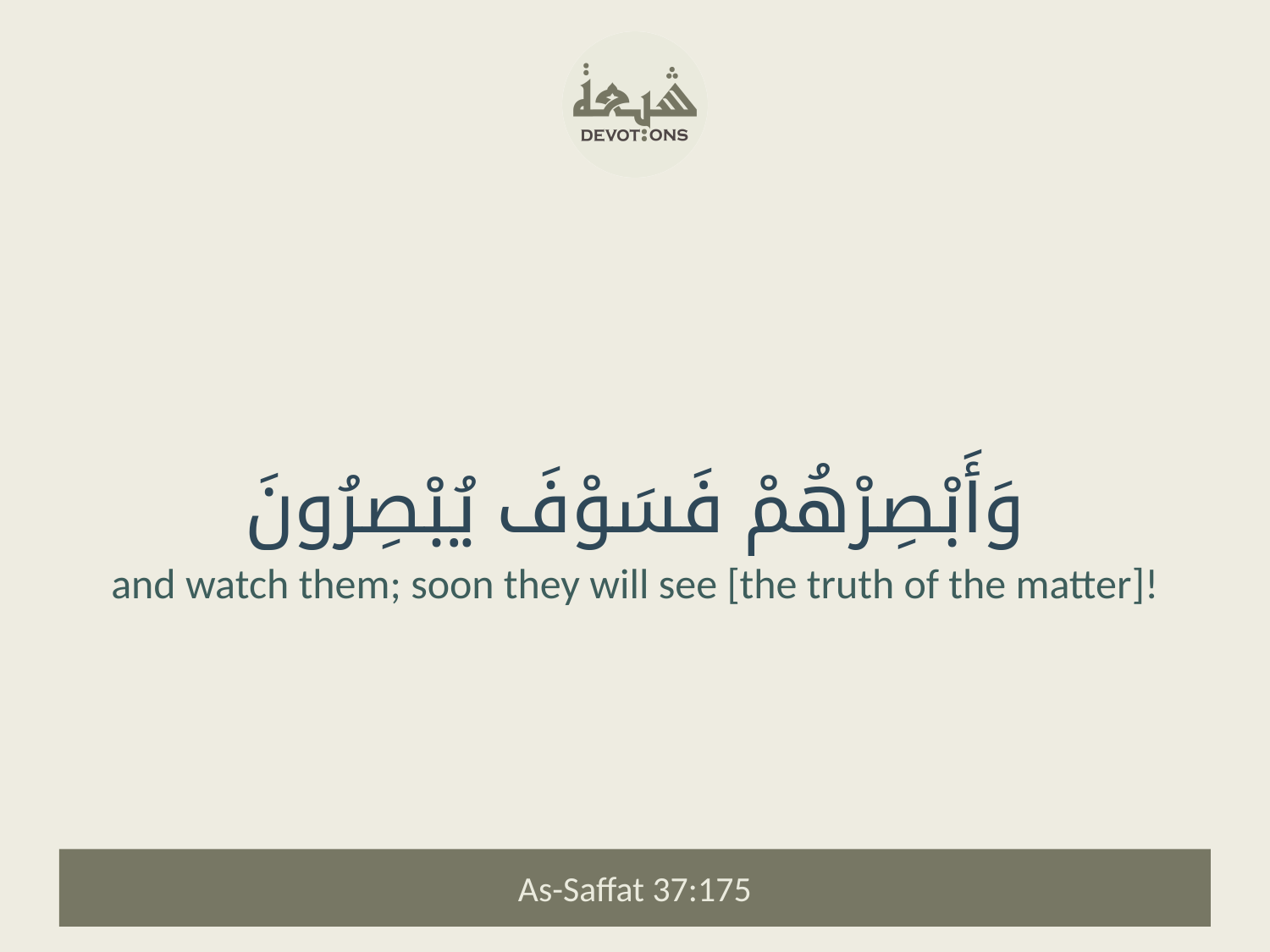

وَأَبْصِرْهُمْ فَسَوْفَ يُبْصِرُونَ
and watch them; soon they will see [the truth of the matter]!
As-Saffat 37:175